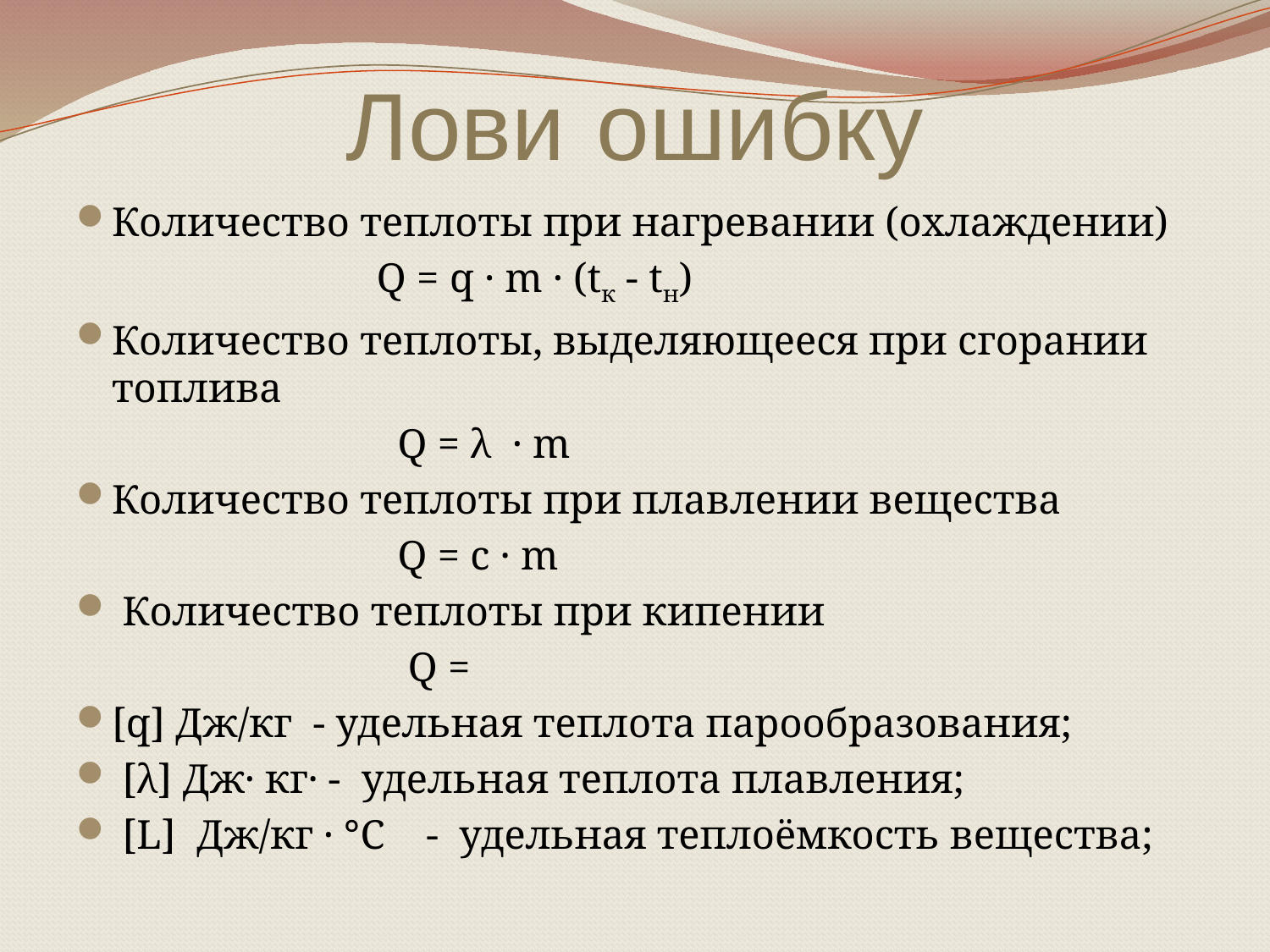

# Лови ошибку
Количество теплоты при нагревании (охлаждении)
                             Q = q · m · (tк - tн)
Количество теплоты, выделяющееся при сгорании топлива
                               Q = λ  · m
Количество теплоты при плавлении вещества
                               Q = с · m
 Количество теплоты при кипении
                                Q =
[q] Дж/кг  - удельная теплота парообразования;
 [λ] Дж· кг· -  удельная теплота плавления;
 [L]  Дж/кг · °C    -  удельная теплоёмкость вещества;